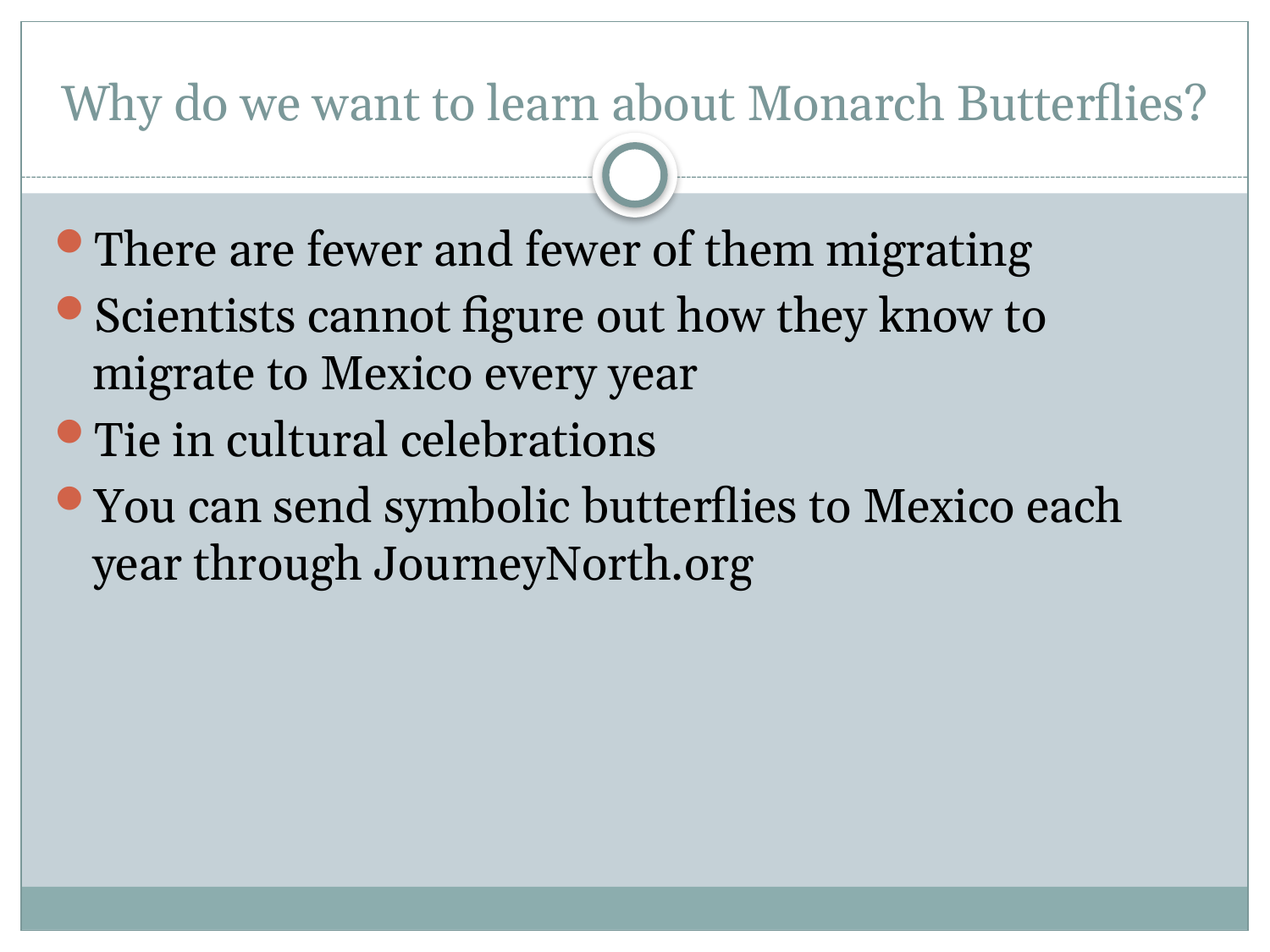

# Why do we want to learn about Monarch Butterflies?
There are fewer and fewer of them migrating
Scientists cannot figure out how they know to migrate to Mexico every year
Tie in cultural celebrations
You can send symbolic butterflies to Mexico each year through JourneyNorth.org